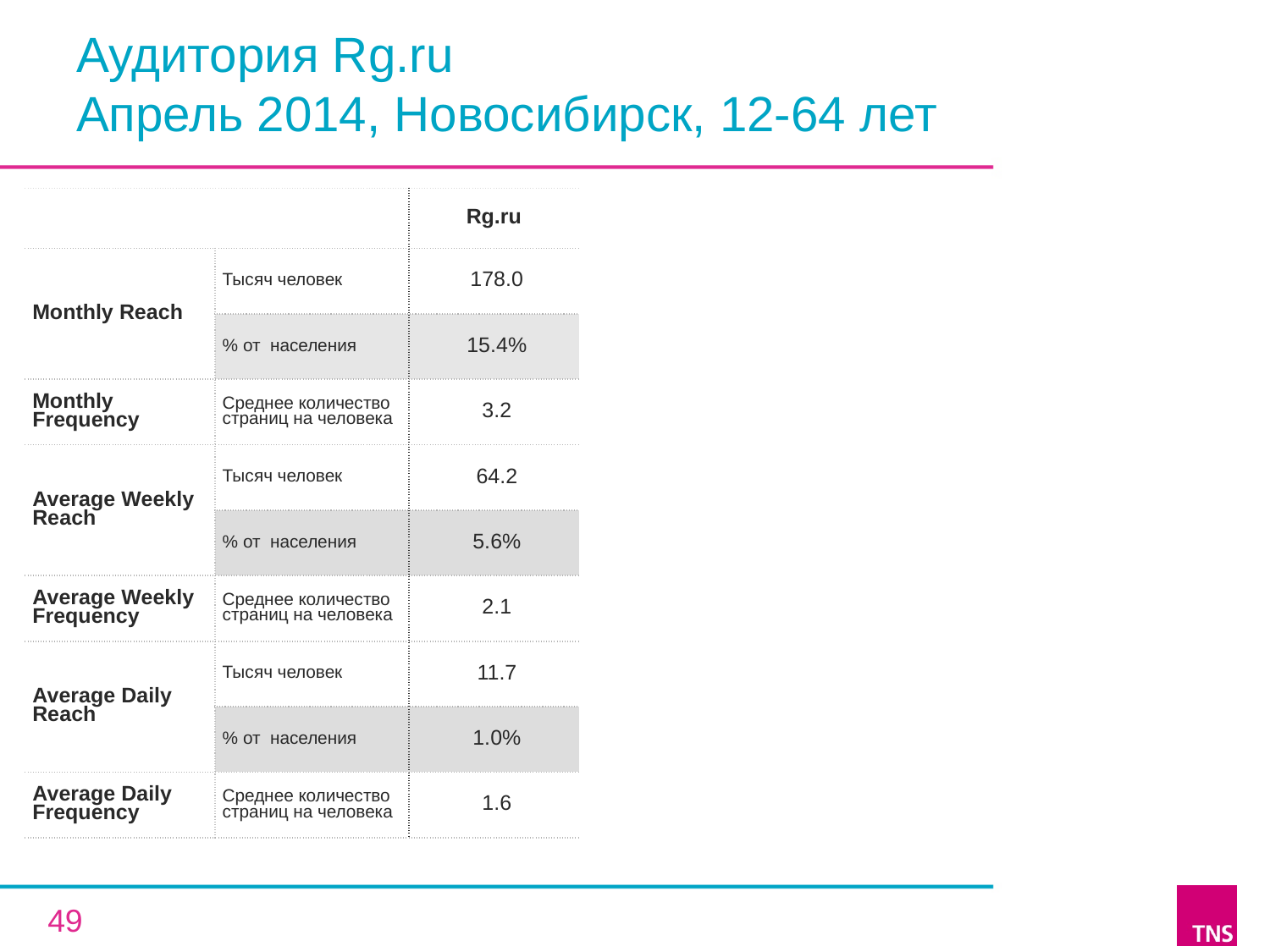

# Аудитория Rg.ru Апрель 2014, Новосибирск, 12-64 лет
|  |  | Rg.ru |
| --- | --- | --- |
| Monthly Reach | Тысяч человек | 178.0 |
|  | % от населения | 15.4% |
| Monthly Frequency | Среднее количество страниц на человека | 3.2 |
| Average Weekly Reach | Тысяч человек | 64.2 |
|  | % от населения | 5.6% |
| Average Weekly Frequency | Среднее количество страниц на человека | 2.1 |
| Average Daily Reach | Тысяч человек | 11.7 |
|  | % от населения | 1.0% |
| Average Daily Frequency | Среднее количество страниц на человека | 1.6 |

49